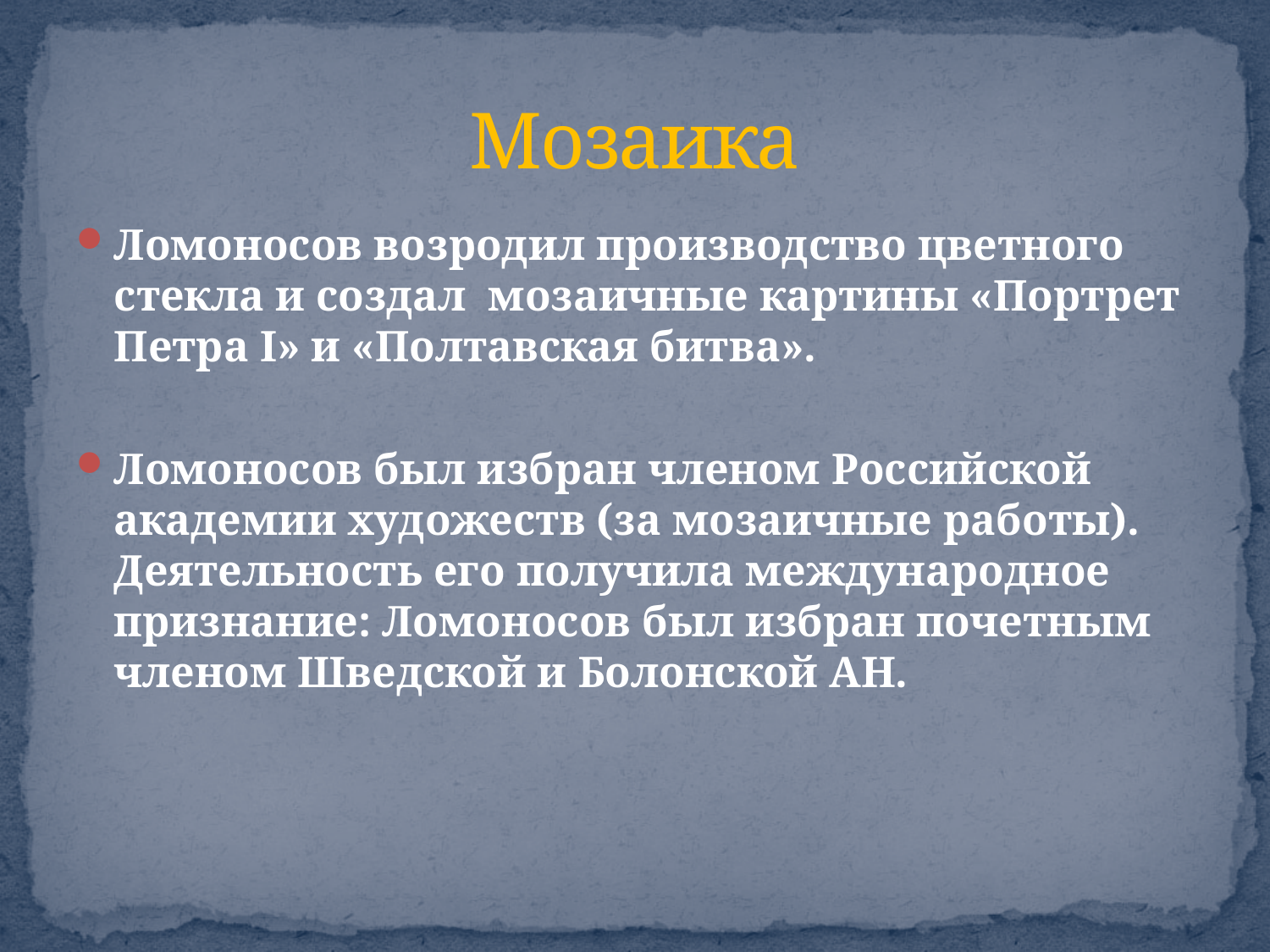

# Мозаика
Ломоносов возродил производство цветного стекла и создал  мозаичные картины «Портрет Петра I» и «Полтавская битва».

Ломоносов был избран членом Российской академии художеств (за мозаичные работы). Деятельность его получила международное признание: Ломоносов был избран почетным членом Шведской и Болонской АН.